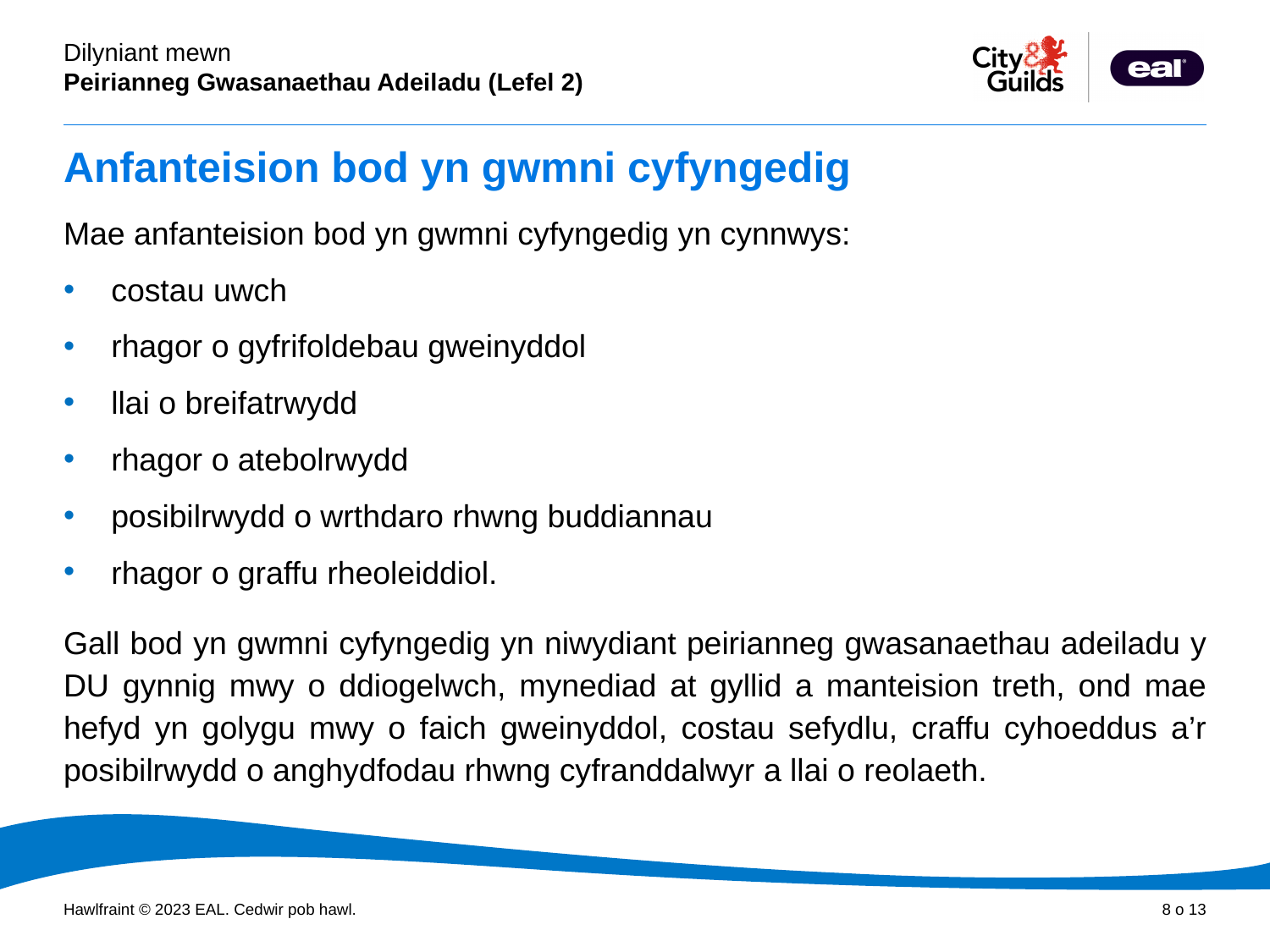

# Anfanteision bod yn gwmni cyfyngedig
Mae anfanteision bod yn gwmni cyfyngedig yn cynnwys:
costau uwch
rhagor o gyfrifoldebau gweinyddol
llai o breifatrwydd
rhagor o atebolrwydd
posibilrwydd o wrthdaro rhwng buddiannau
rhagor o graffu rheoleiddiol.
Gall bod yn gwmni cyfyngedig yn niwydiant peirianneg gwasanaethau adeiladu y DU gynnig mwy o ddiogelwch, mynediad at gyllid a manteision treth, ond mae hefyd yn golygu mwy o faich gweinyddol, costau sefydlu, craffu cyhoeddus a’r posibilrwydd o anghydfodau rhwng cyfranddalwyr a llai o reolaeth.